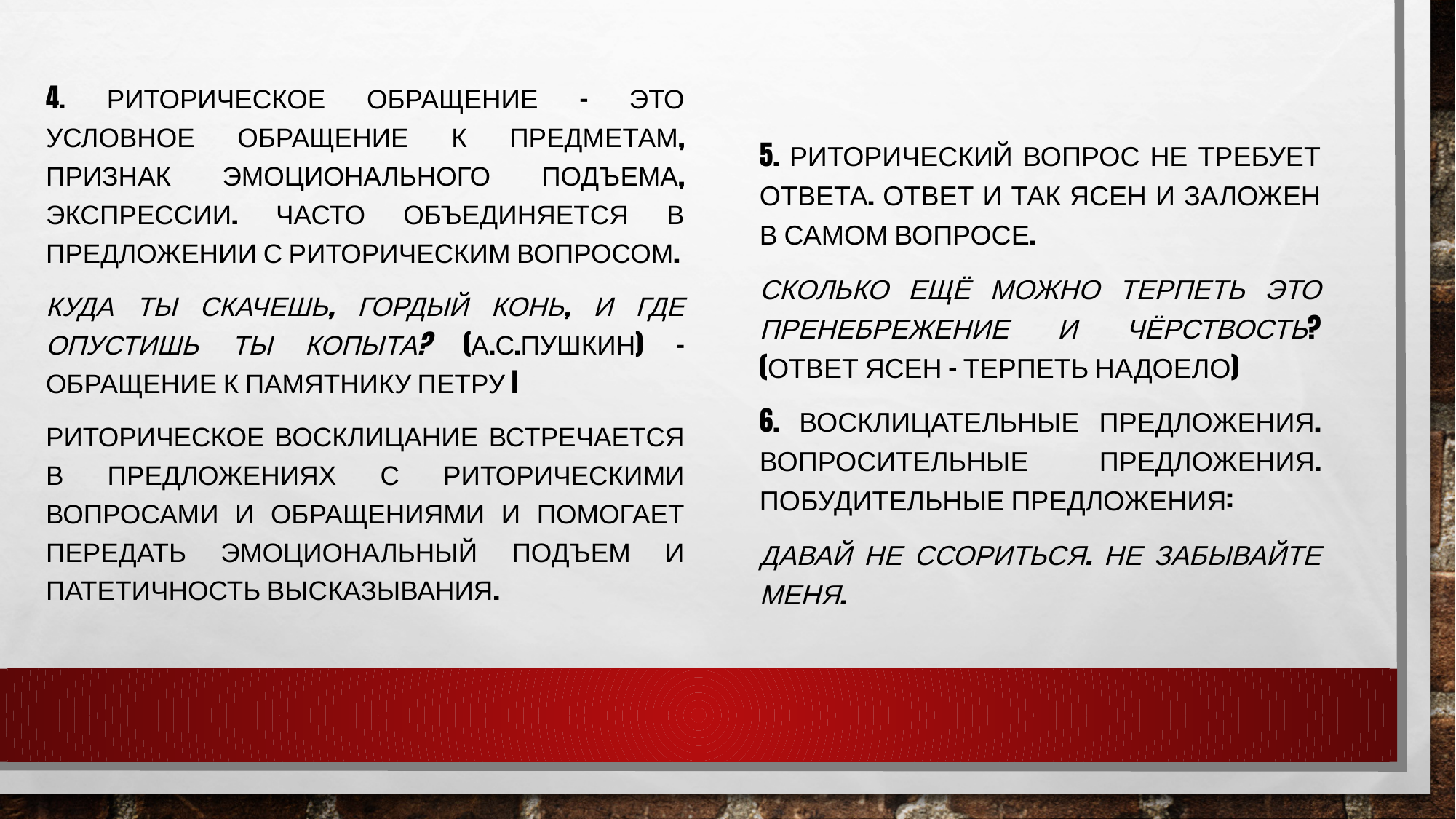

4. Риторическое обращение – это условное обращение к предметам, признак эмоционального подъема, экспрессии. Часто объединяется в предложении с риторическим вопросом.
Куда ты скачешь, гордый конь, и где опустишь ты копыта? (а.с.пушкин) – обращение к памятнику петру I
Риторическое восклицание встречается в предложениях с риторическими вопросами и обращениями и помогает передать эмоциональный подъем и патетичность высказывания.
5. Риторический вопрос не требует ответа. Ответ и так ясен и заложен в самом вопросе.
Сколько ещё можно терпеть это пренебрежение и чёрствость? (ответ ясен – терпеть надоело)
6. Восклицательные предложения. Вопросительные предложения. Побудительные предложения:
Давай не ссориться. Не забывайте меня.